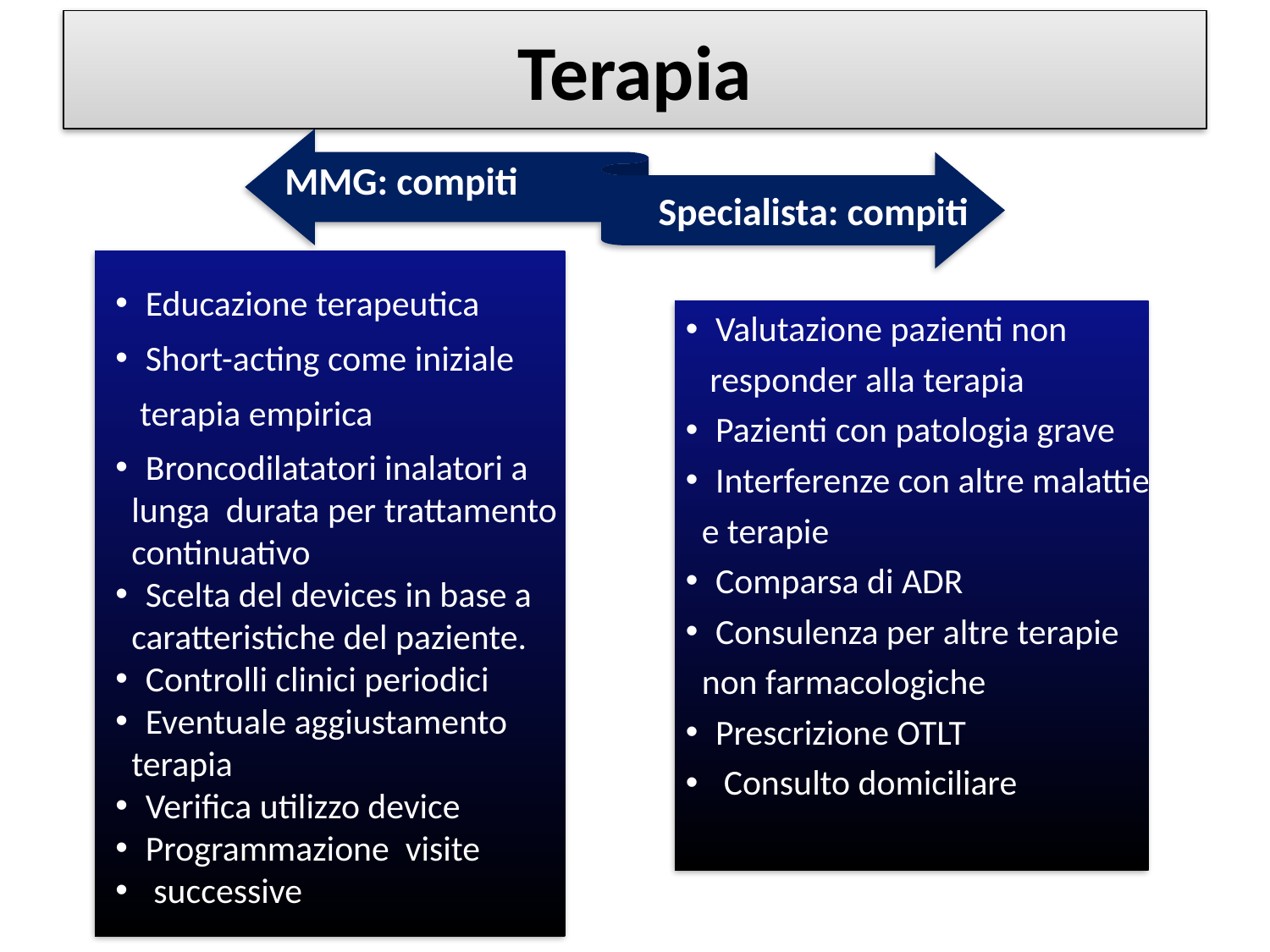

# Terapia
MMG: compiti
Specialista: compiti

Educazione terapeutica
Short-acting come iniziale
   terapia empirica
Broncodilatatori inalatori a
  lunga  durata per trattamento
  continuativo
Scelta del devices in base a
  caratteristiche del paziente.
Controlli clinici periodici
Eventuale aggiustamento
  terapia
Verifica utilizzo device
Programmazione  visite
 successive

Valutazione pazienti non
   responder alla terapia
Pazienti con patologia grave
Interferenze con altre malattie
  e terapie
Comparsa di ADR
Consulenza per altre terapie
  non farmacologiche
Prescrizione OTLT
 Consulto domiciliare